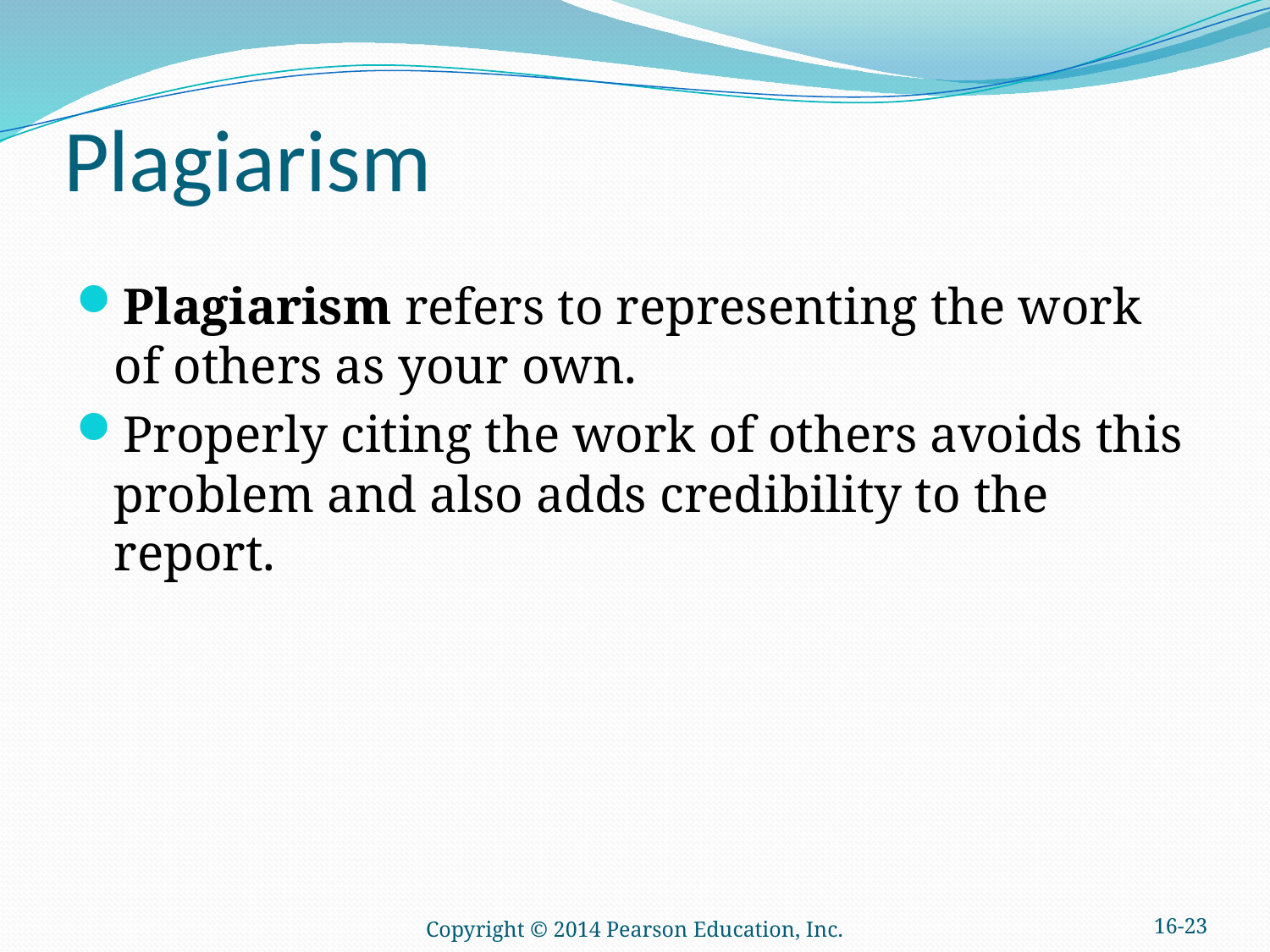

# Plagiarism
Plagiarism refers to representing the work of others as your own.
Properly citing the work of others avoids this problem and also adds credibility to the report.